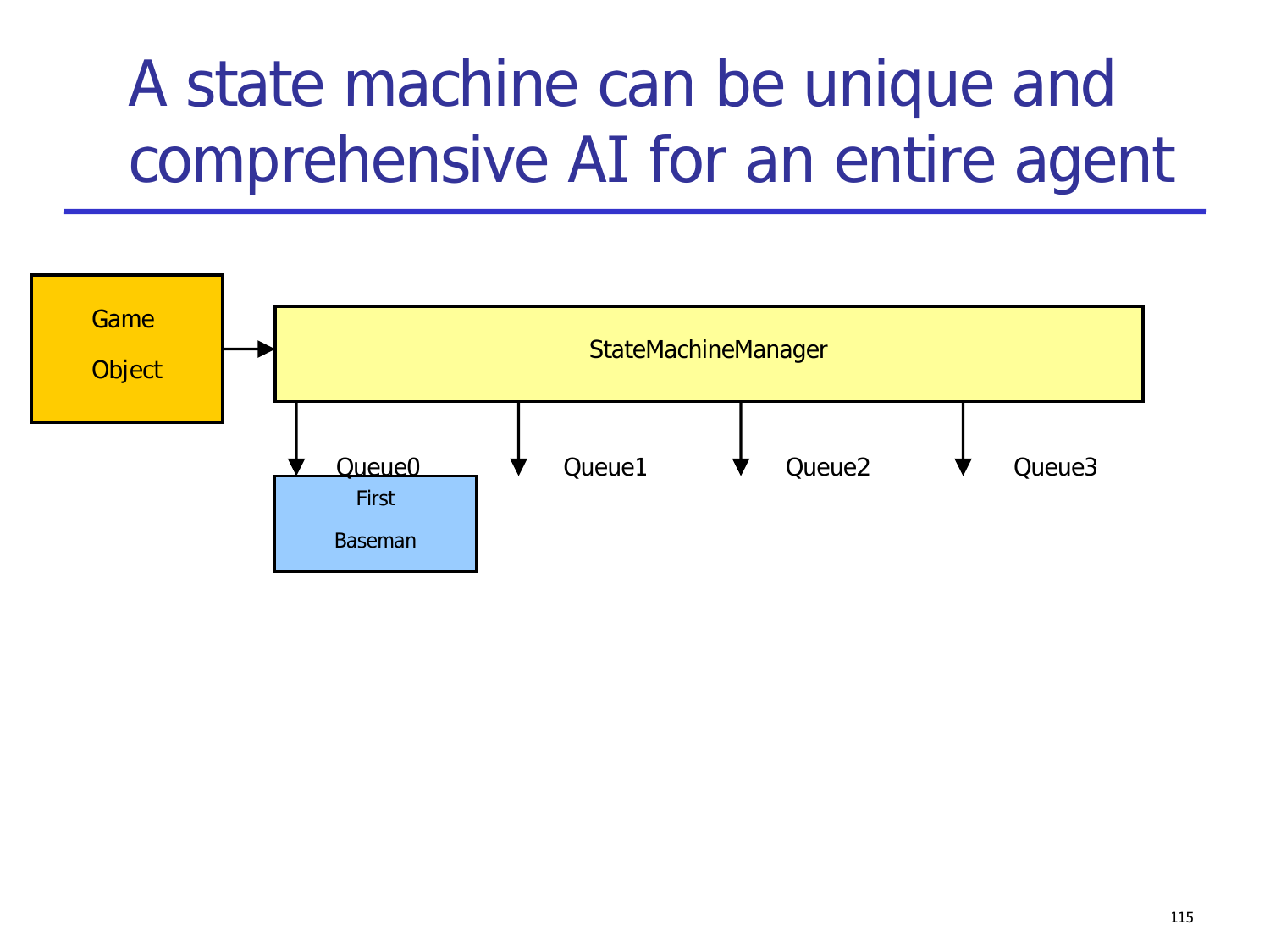

# A state machine can be unique and comprehensive AI for an entire agent
Game
Object
StateMachineManager

Queue0
Queue1
Queue2
Queue3
First
Baseman
115